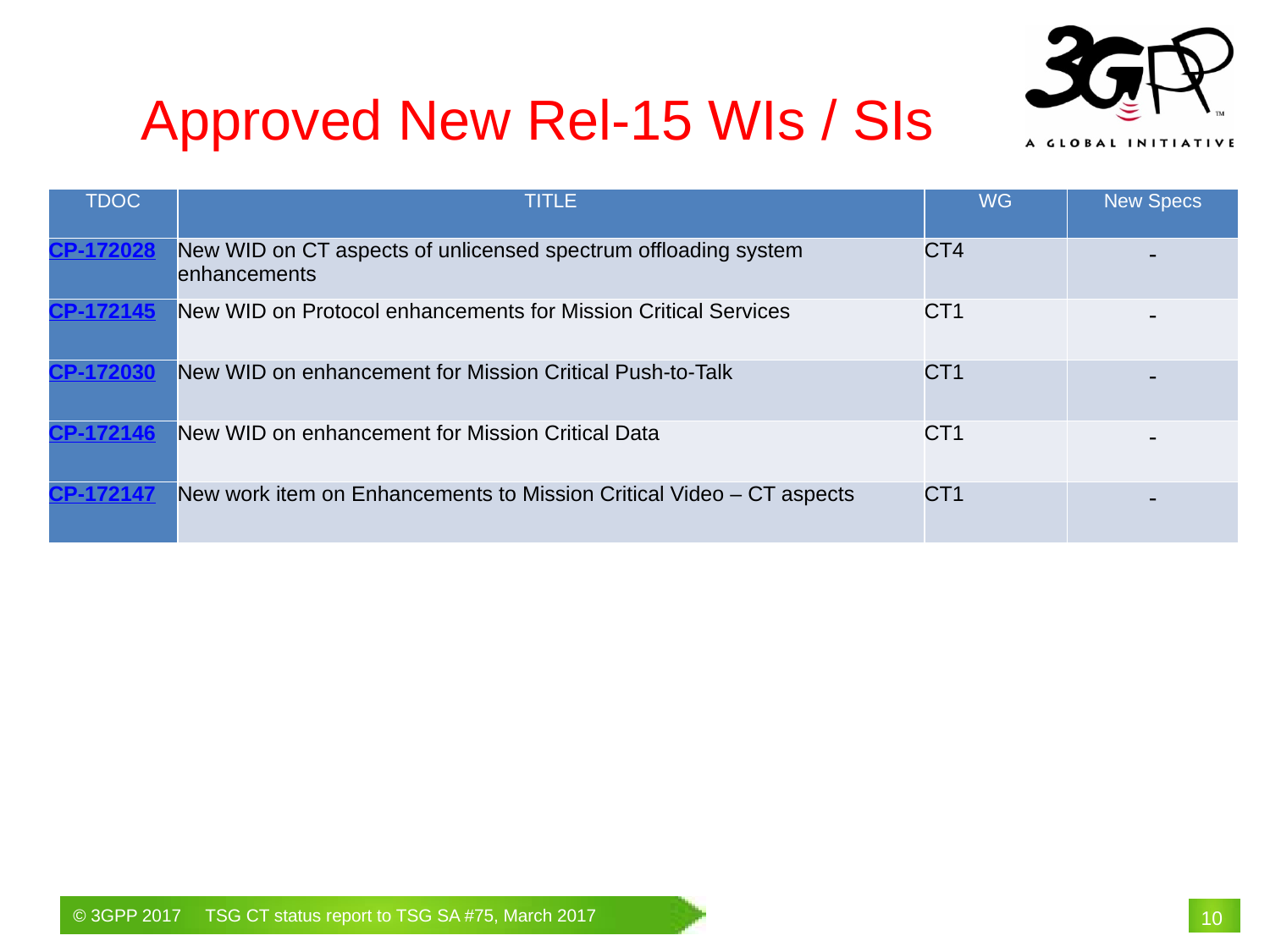

Approved New Rel-15 WIs / SIs
| TDOC | TITLE | WG | New Specs |
| --- | --- | --- | --- |
| CP-172028 | New WID on CT aspects of unlicensed spectrum offloading system enhancements | CT4 | - |
| CP-172145 | New WID on Protocol enhancements for Mission Critical Services | CT1 | - |
| CP-172030 | New WID on enhancement for Mission Critical Push-to-Talk | CT1 | - |
| CP-172146 | New WID on enhancement for Mission Critical Data | CT1 | - |
| CP-172147 | New work item on Enhancements to Mission Critical Video – CT aspects | CT1 | - |

# 10